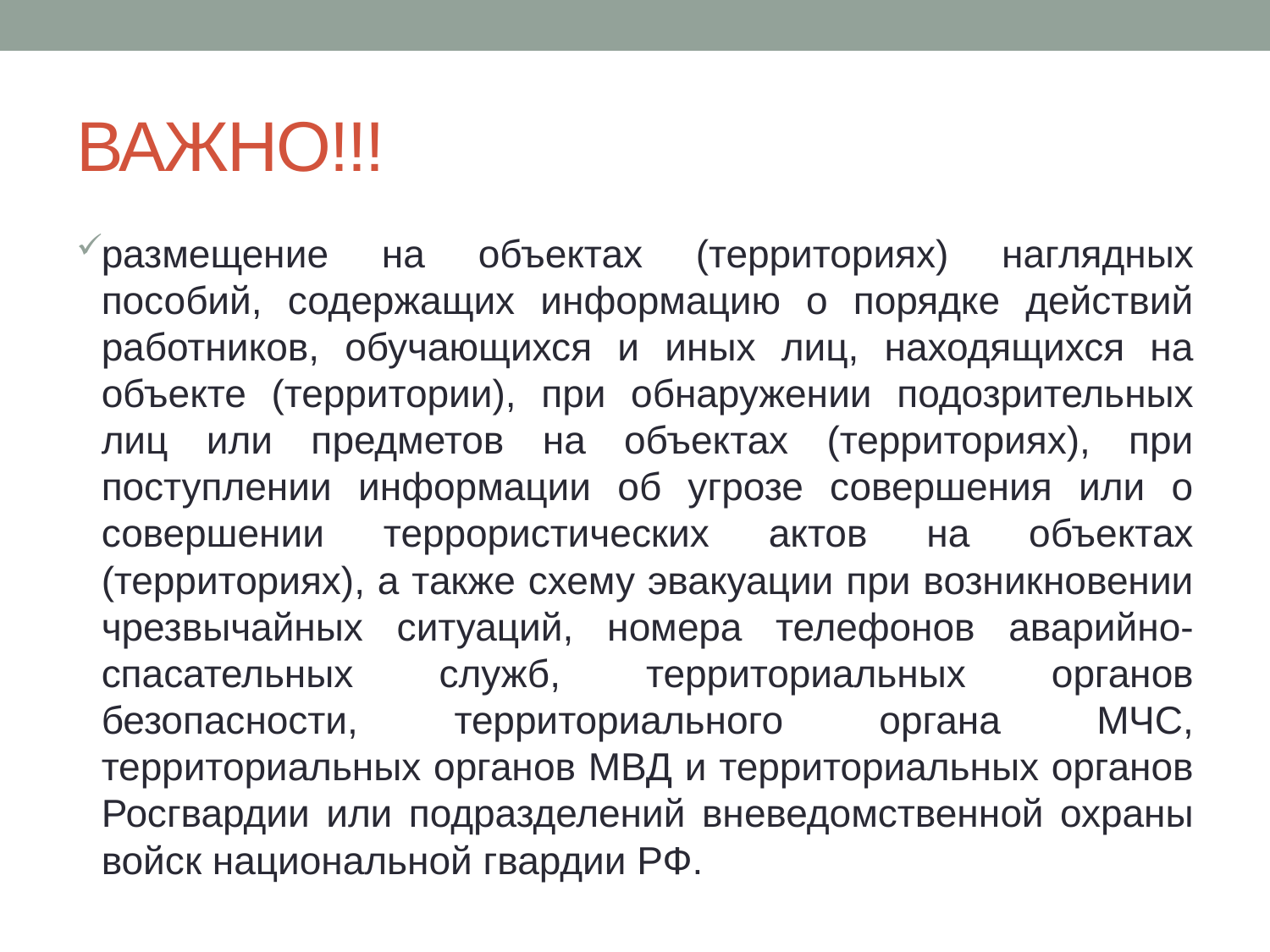

# ВАЖНО!!!
размещение на объектах (территориях) наглядных пособий, содержащих информацию о порядке действий работников, обучающихся и иных лиц, находящихся на объекте (территории), при обнаружении подозрительных лиц или предметов на объектах (территориях), при поступлении информации об угрозе совершения или о совершении террористических актов на объектах (территориях), а также схему эвакуации при возникновении чрезвычайных ситуаций, номера телефонов аварийно-спасательных служб, территориальных органов безопасности, территориального органа МЧС, территориальных органов МВД и территориальных органов Росгвардии или подразделений вневедомственной охраны войск национальной гвардии РФ.